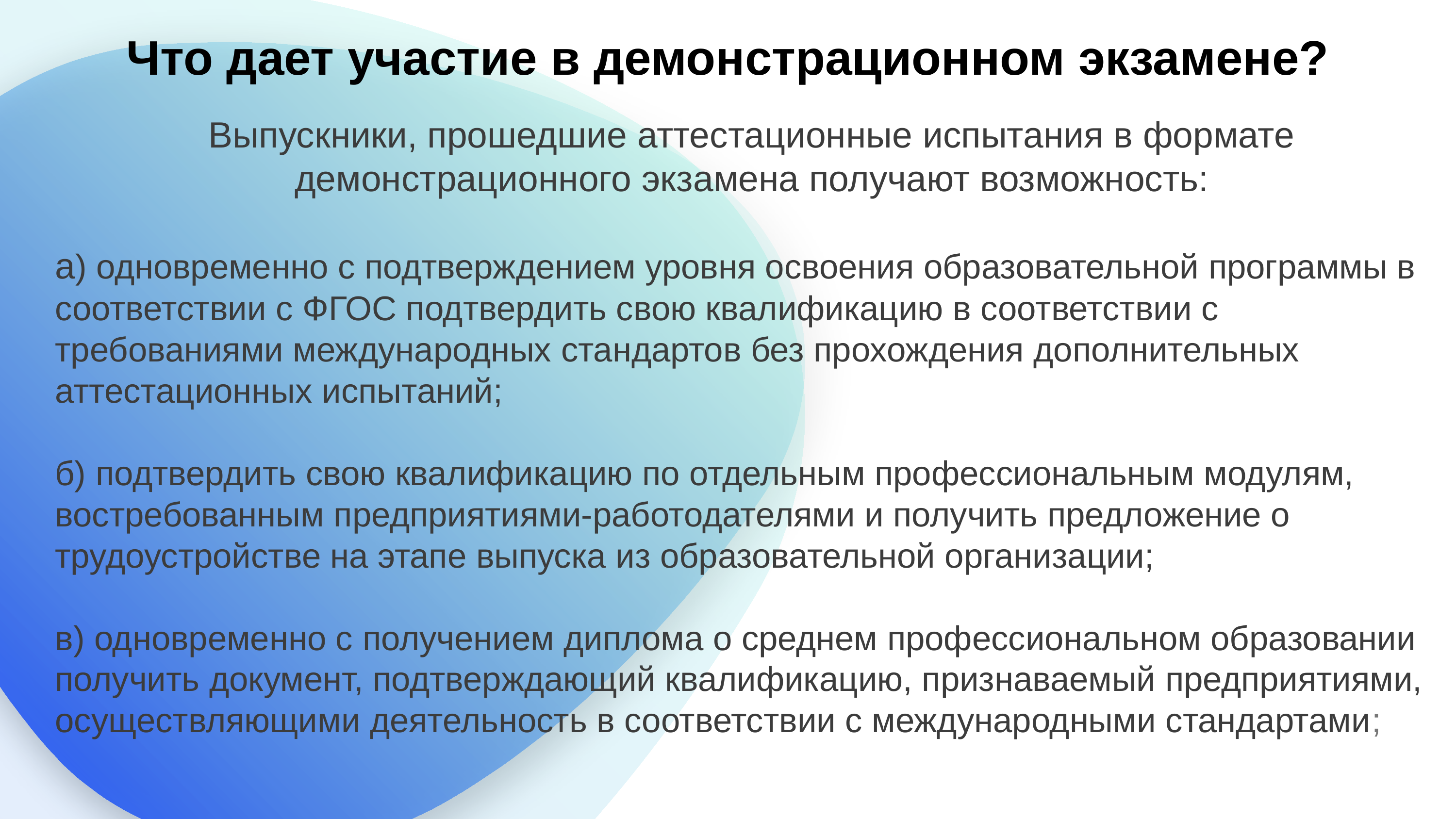

Что дает участие в демонстрационном экзамене?

Выпускники, прошедшие аттестационные испытания в формате демонстрационного экзамена получают возможность:

а) одновременно с подтверждением уровня освоения образовательной программы в соответствии с ФГОС подтвердить свою квалификацию в соответствии с требованиями международных стандартов без прохождения дополнительных аттестационных испытаний;

б) подтвердить свою квалификацию по отдельным профессиональным модулям, востребованным предприятиями-работодателями и получить предложение о трудоустройстве на этапе выпуска из образовательной организации;

в) одновременно с получением диплома о среднем профессиональном образовании получить документ, подтверждающий квалификацию, признаваемый предприятиями, осуществляющими деятельность в соответствии с международными стандартами;